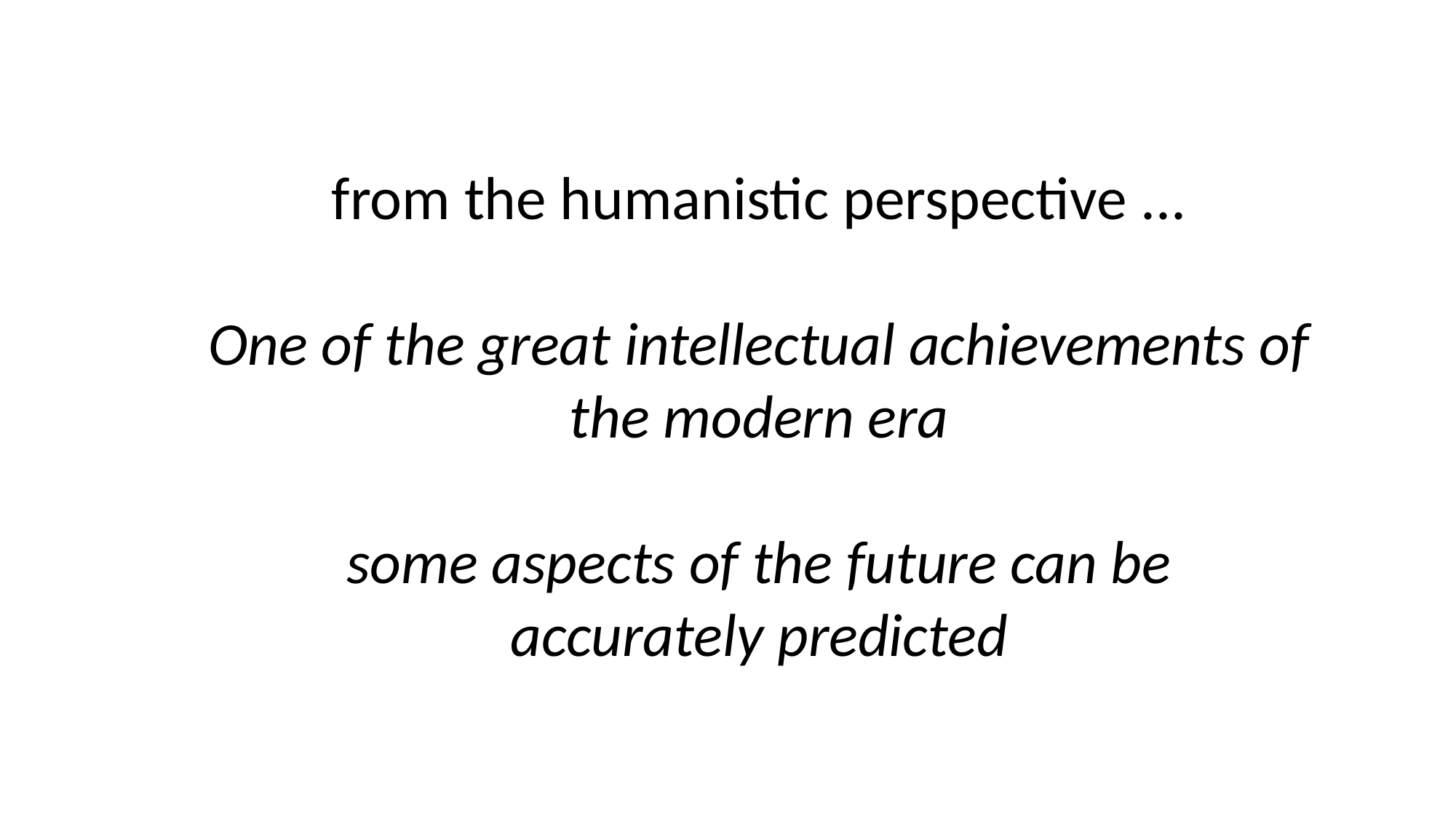

from the humanistic perspective ...

One of the great intellectual achievements of the modern era

some aspects of the future can be
accurately predicted